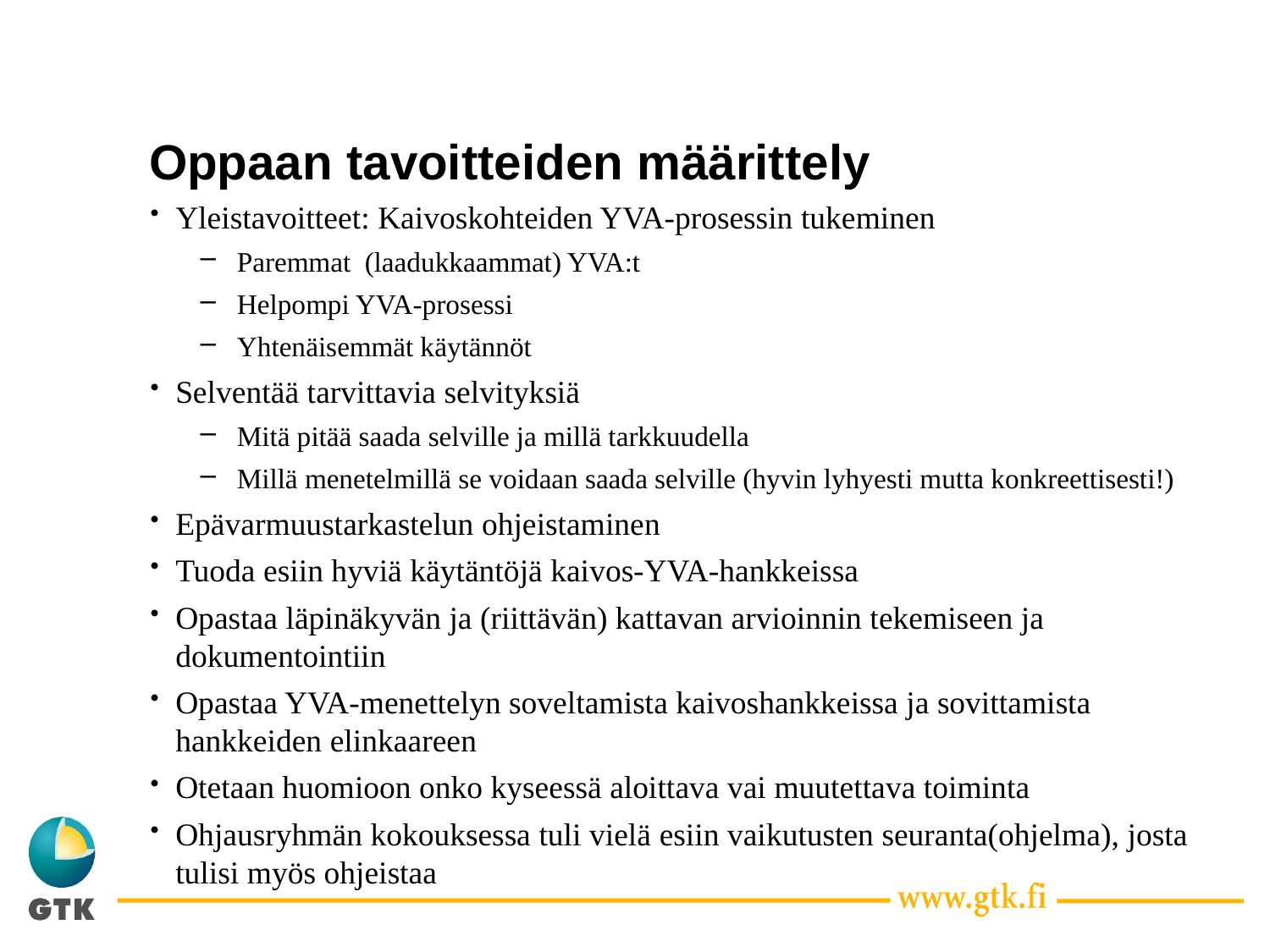

# Oppaan tavoitteiden määrittely
Yleistavoitteet: Kaivoskohteiden YVA-prosessin tukeminen
Paremmat  (laadukkaammat) YVA:t
Helpompi YVA-prosessi
Yhtenäisemmät käytännöt
Selventää tarvittavia selvityksiä
Mitä pitää saada selville ja millä tarkkuudella
Millä menetelmillä se voidaan saada selville (hyvin lyhyesti mutta konkreettisesti!)
Epävarmuustarkastelun ohjeistaminen
Tuoda esiin hyviä käytäntöjä kaivos-YVA-hankkeissa
Opastaa läpinäkyvän ja (riittävän) kattavan arvioinnin tekemiseen ja dokumentointiin
Opastaa YVA-menettelyn soveltamista kaivoshankkeissa ja sovittamista hankkeiden elinkaareen
Otetaan huomioon onko kyseessä aloittava vai muutettava toiminta
Ohjausryhmän kokouksessa tuli vielä esiin vaikutusten seuranta(ohjelma), josta tulisi myös ohjeistaa